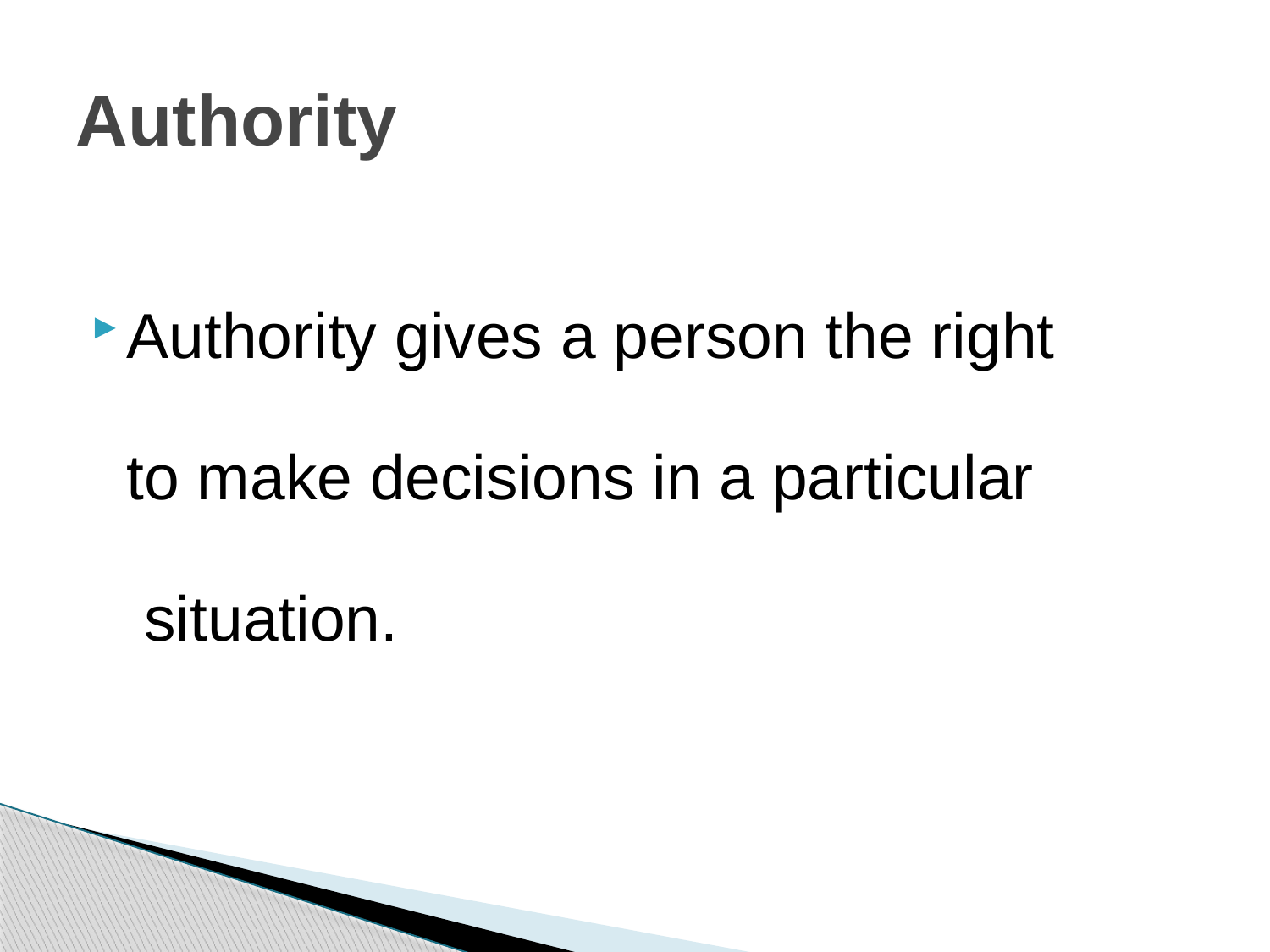

# Authority

Authority gives a person the right

	to make decisions in a particular

	 situation.